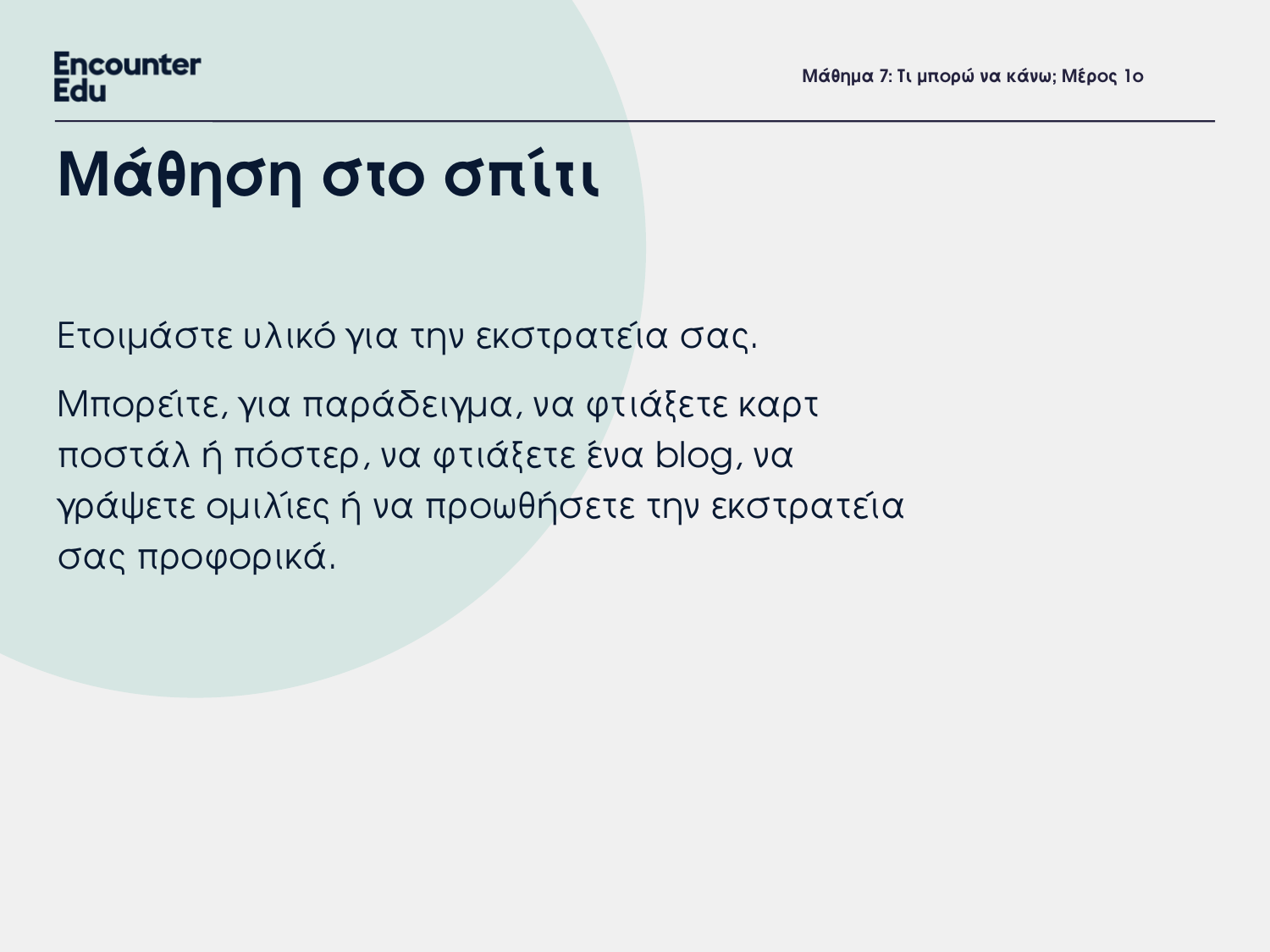

# Μάθημα 7: Τι μπορώ να κάνω; Μέρος 1ο
Μάθηση στο σπίτι
Ετοιμάστε υλικό για την εκστρατεία σας.
Μπορείτε, για παράδειγμα, να φτιάξετε καρτ ποστάλ ή πόστερ, να φτιάξετε ένα blog, να γράψετε ομιλίες ή να προωθήσετε την εκστρατεία σας προφορικά.